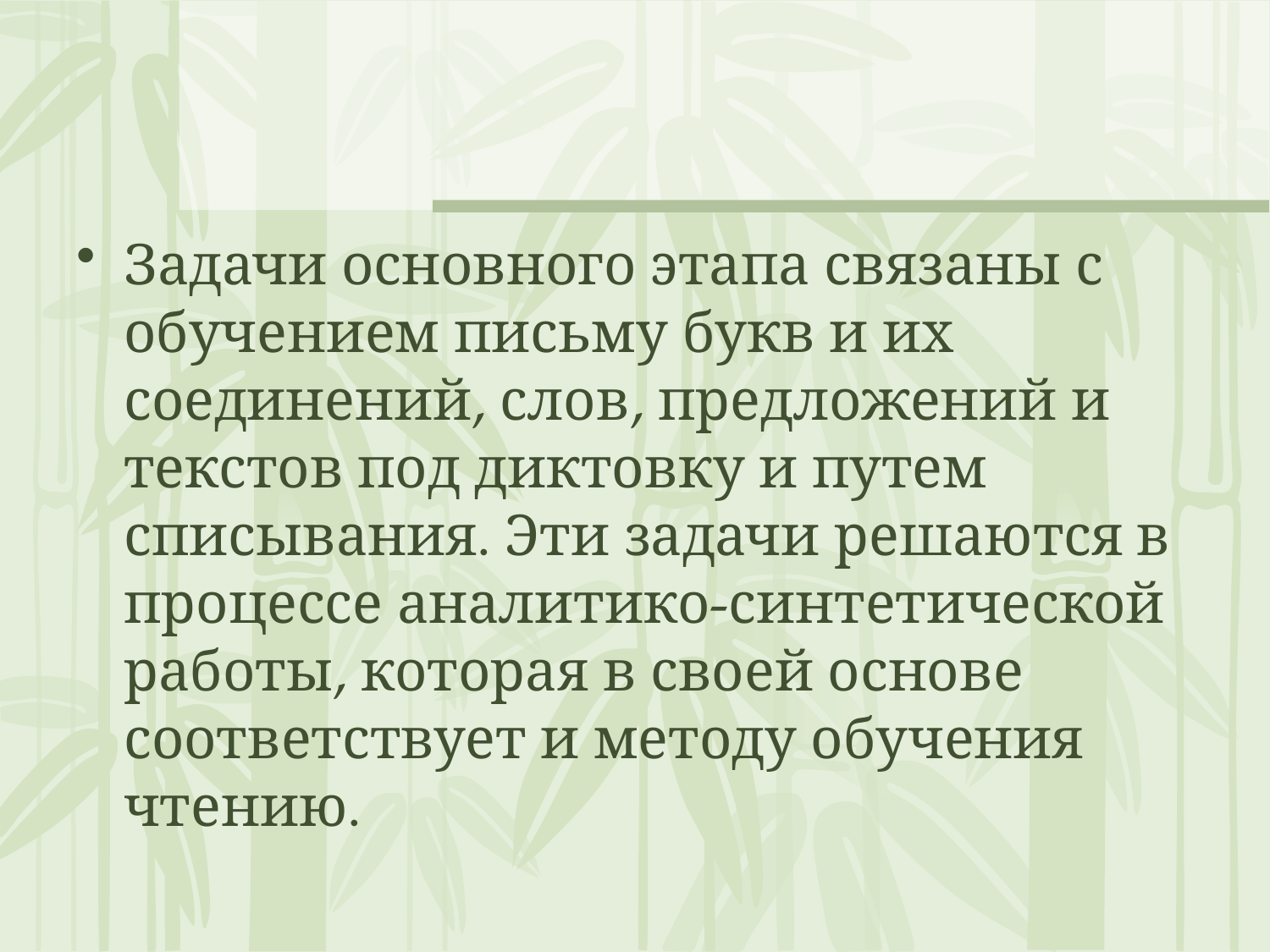

#
Задачи основного этапа связаны с обучением письму букв и их соединений, слов, предложений и текстов под диктовку и путем списывания. Эти задачи решаются в процессе аналитико-синтетической работы, которая в своей основе соответствует и методу обучения чтению.